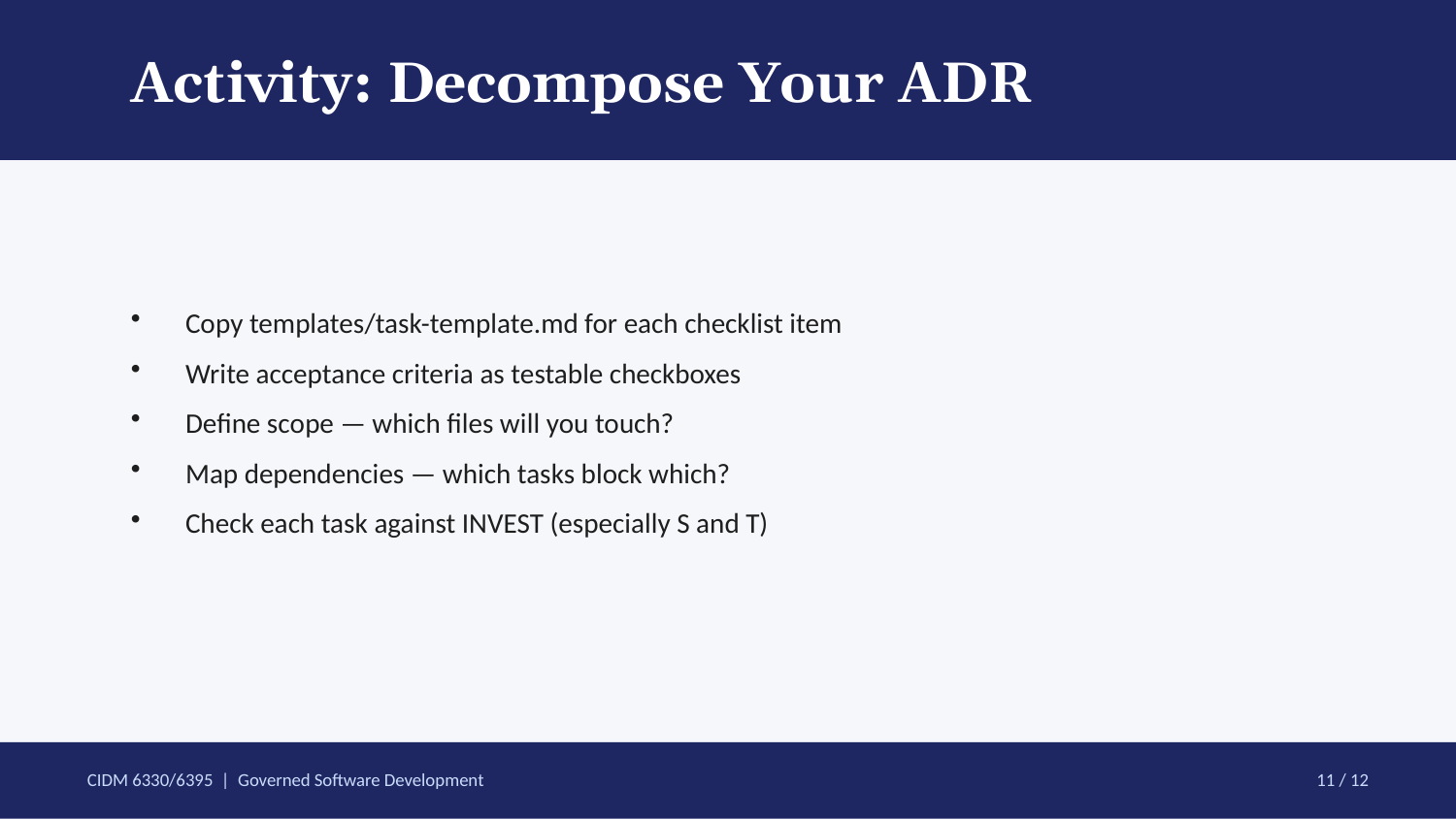

Activity: Decompose Your ADR
Copy templates/task-template.md for each checklist item
Write acceptance criteria as testable checkboxes
Define scope — which files will you touch?
Map dependencies — which tasks block which?
Check each task against INVEST (especially S and T)

CIDM 6330/6395  |  Governed Software Development
11 / 12